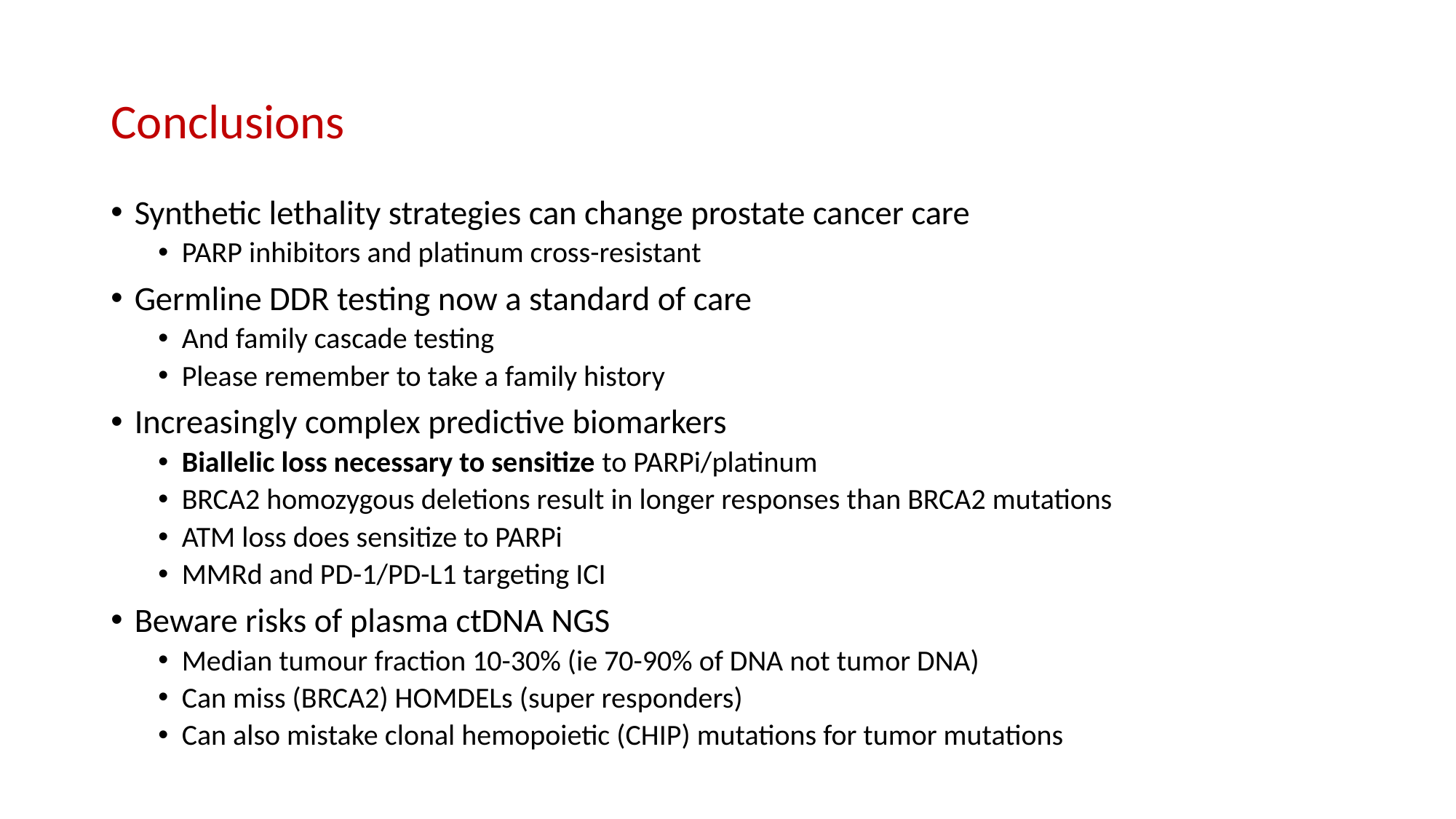

# Conclusions
Synthetic lethality strategies can change prostate cancer care
PARP inhibitors and platinum cross-resistant
Germline DDR testing now a standard of care
And family cascade testing
Please remember to take a family history
Increasingly complex predictive biomarkers
Biallelic loss necessary to sensitize to PARPi/platinum
BRCA2 homozygous deletions result in longer responses than BRCA2 mutations
ATM loss does sensitize to PARPi
MMRd and PD-1/PD-L1 targeting ICI
Beware risks of plasma ctDNA NGS
Median tumour fraction 10-30% (ie 70-90% of DNA not tumor DNA)
Can miss (BRCA2) HOMDELs (super responders)
Can also mistake clonal hemopoietic (CHIP) mutations for tumor mutations